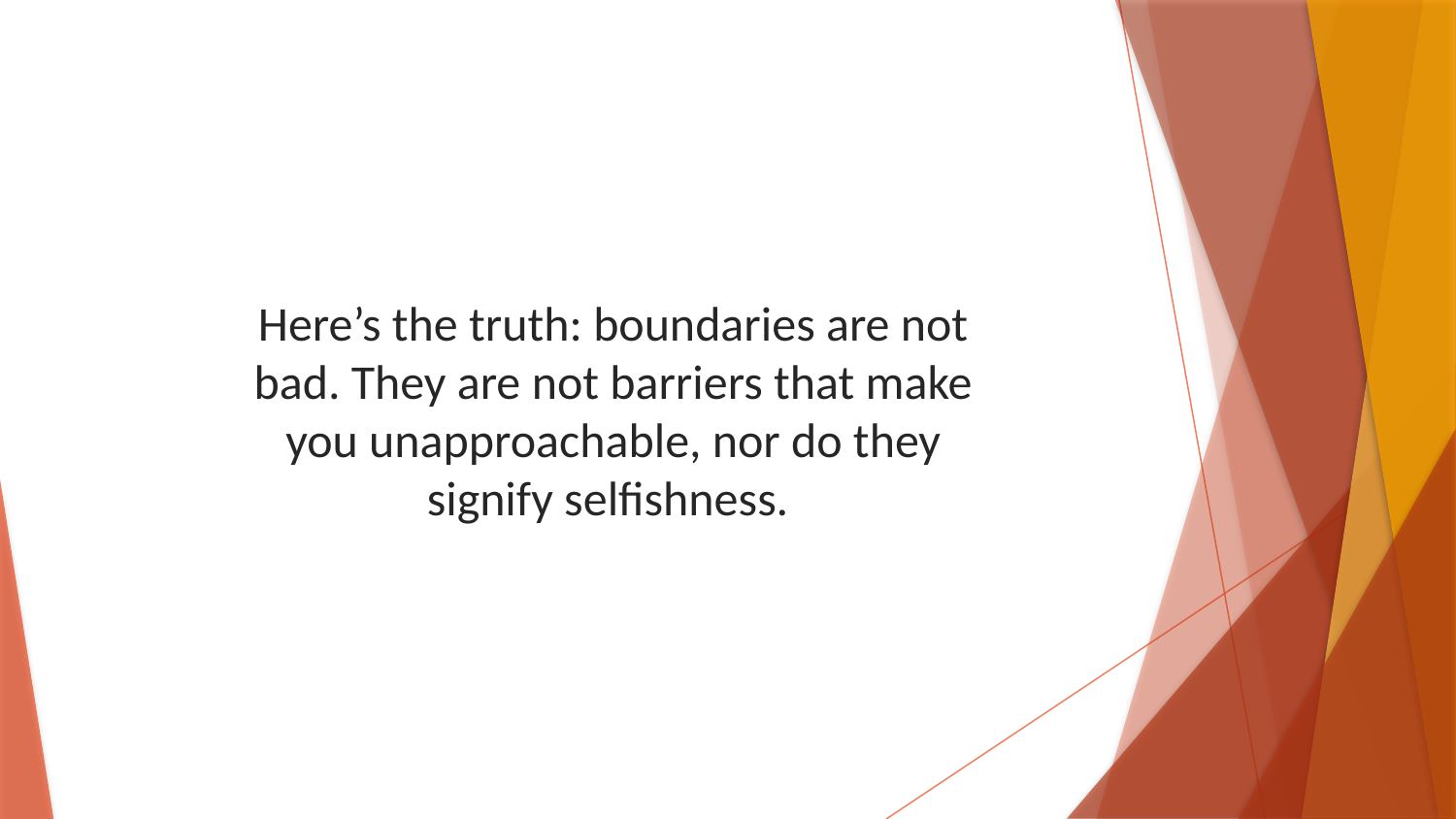

Here’s the truth: boundaries are not bad. They are not barriers that make you unapproachable, nor do they signify selfishness.